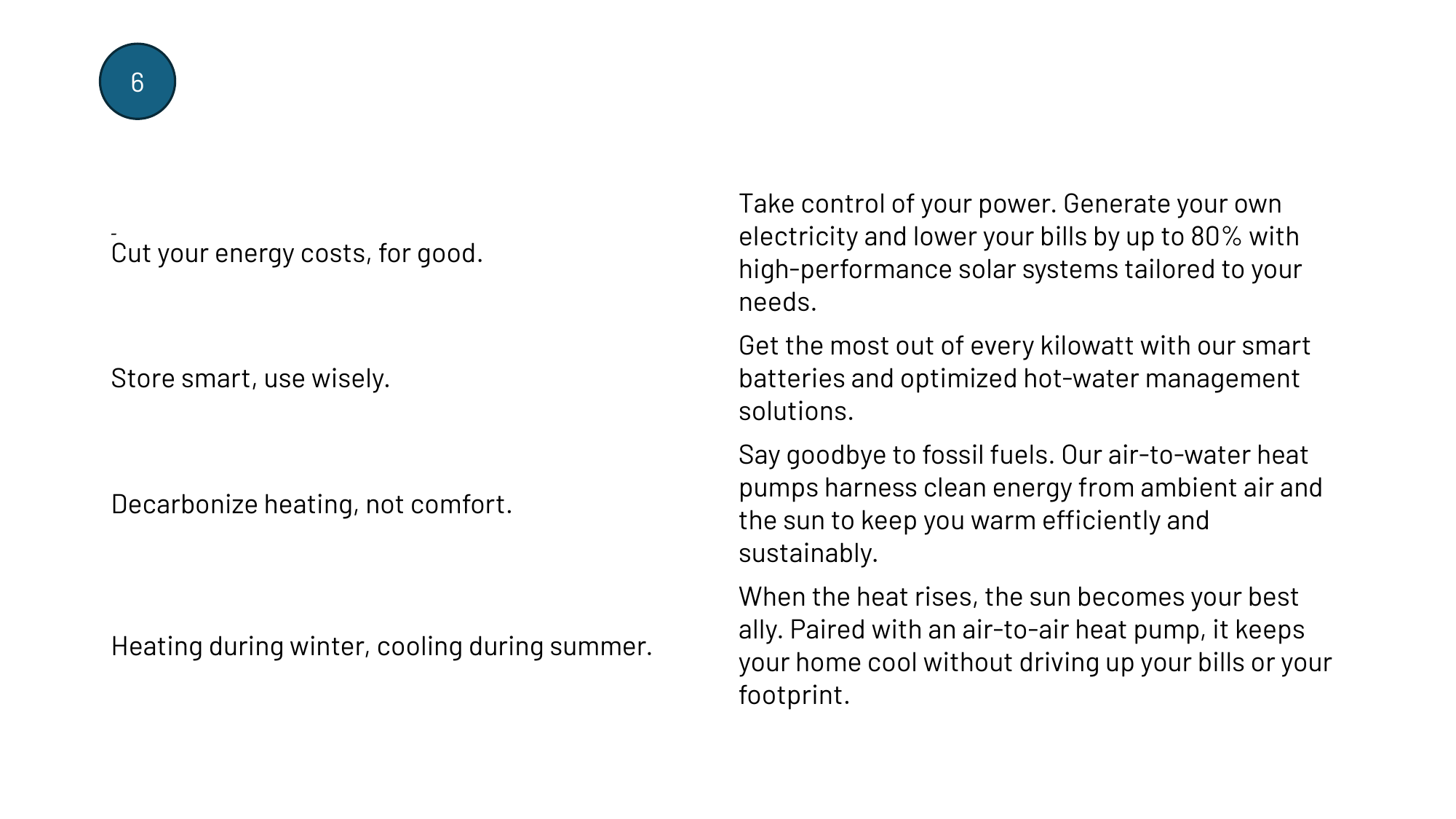

6
|  |  |
| --- | --- |
| Cut your energy costs, for good. | Take control of your power. Generate your own electricity and lower your bills by up to 80% with high-performance solar systems tailored to your needs. |
| Store smart, use wisely. | Get the most out of every kilowatt with our smart batteries and optimized hot-water management solutions. |
| Decarbonize heating, not comfort. | Say goodbye to fossil fuels. Our air-to-water heat pumps harness clean energy from ambient air and the sun to keep you warm efficiently and sustainably. |
| Heating during winter, cooling during summer. | When the heat rises, the sun becomes your best ally. Paired with an air-to-air heat pump, it keeps your home cool without driving up your bills or your footprint. |

-